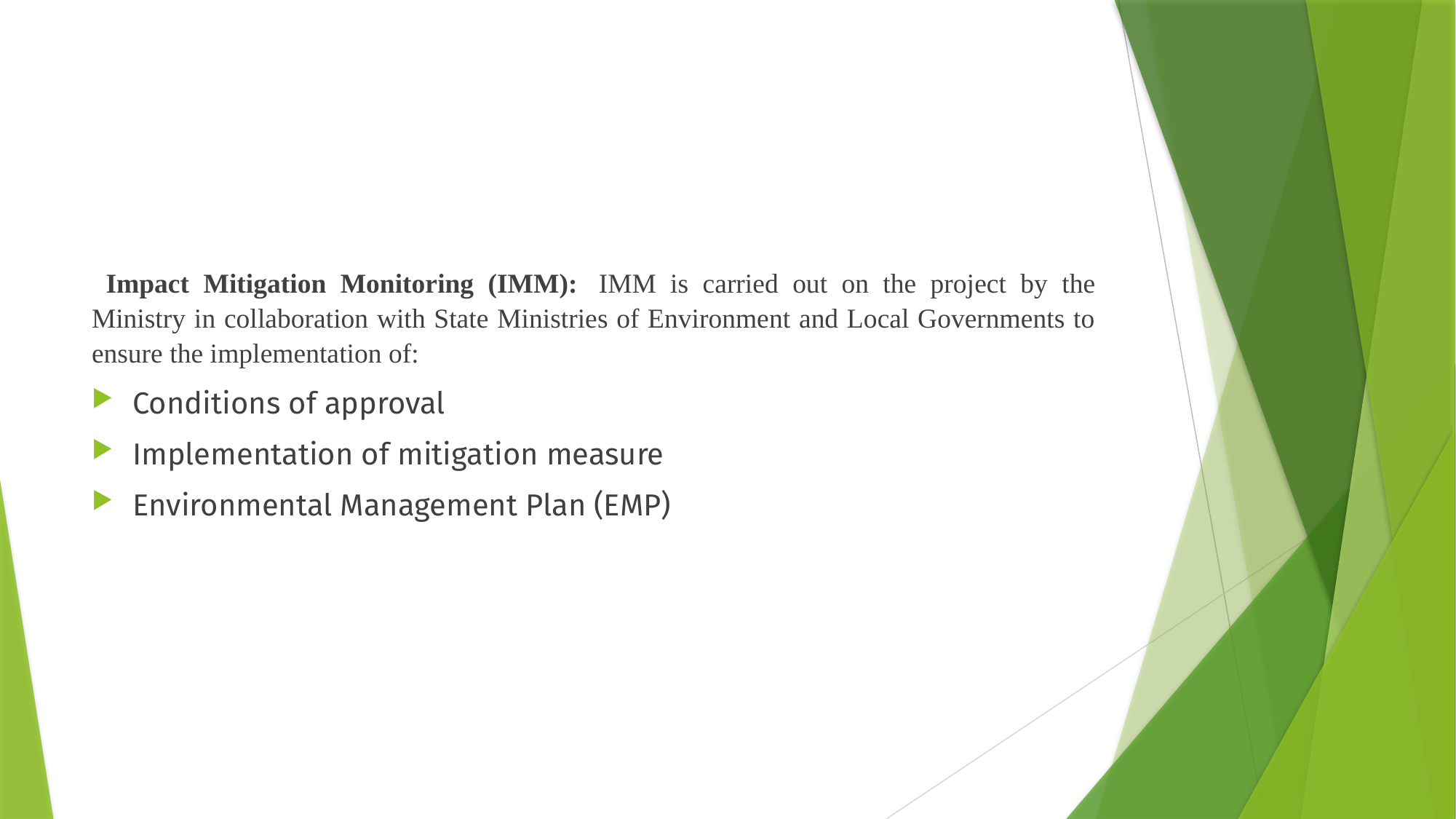

#
 Impact Mitigation Monitoring (IMM):  IMM is carried out on the project by the Ministry in collaboration with State Ministries of Environment and Local Governments to ensure the implementation of:
Conditions of approval
Implementation of mitigation measure
Environmental Management Plan (EMP)